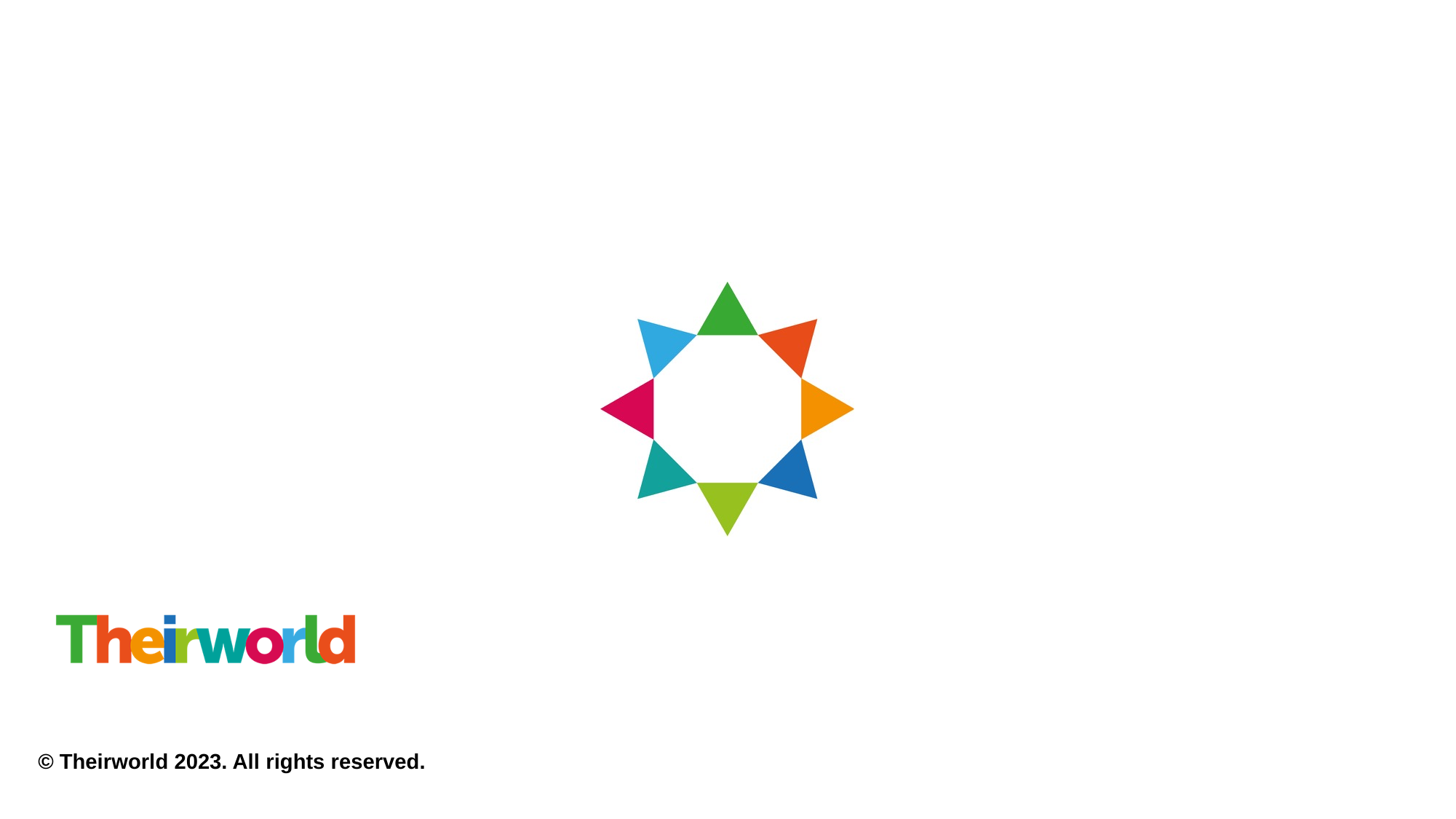

# End slide
© Theirworld 2023. All rights reserved.